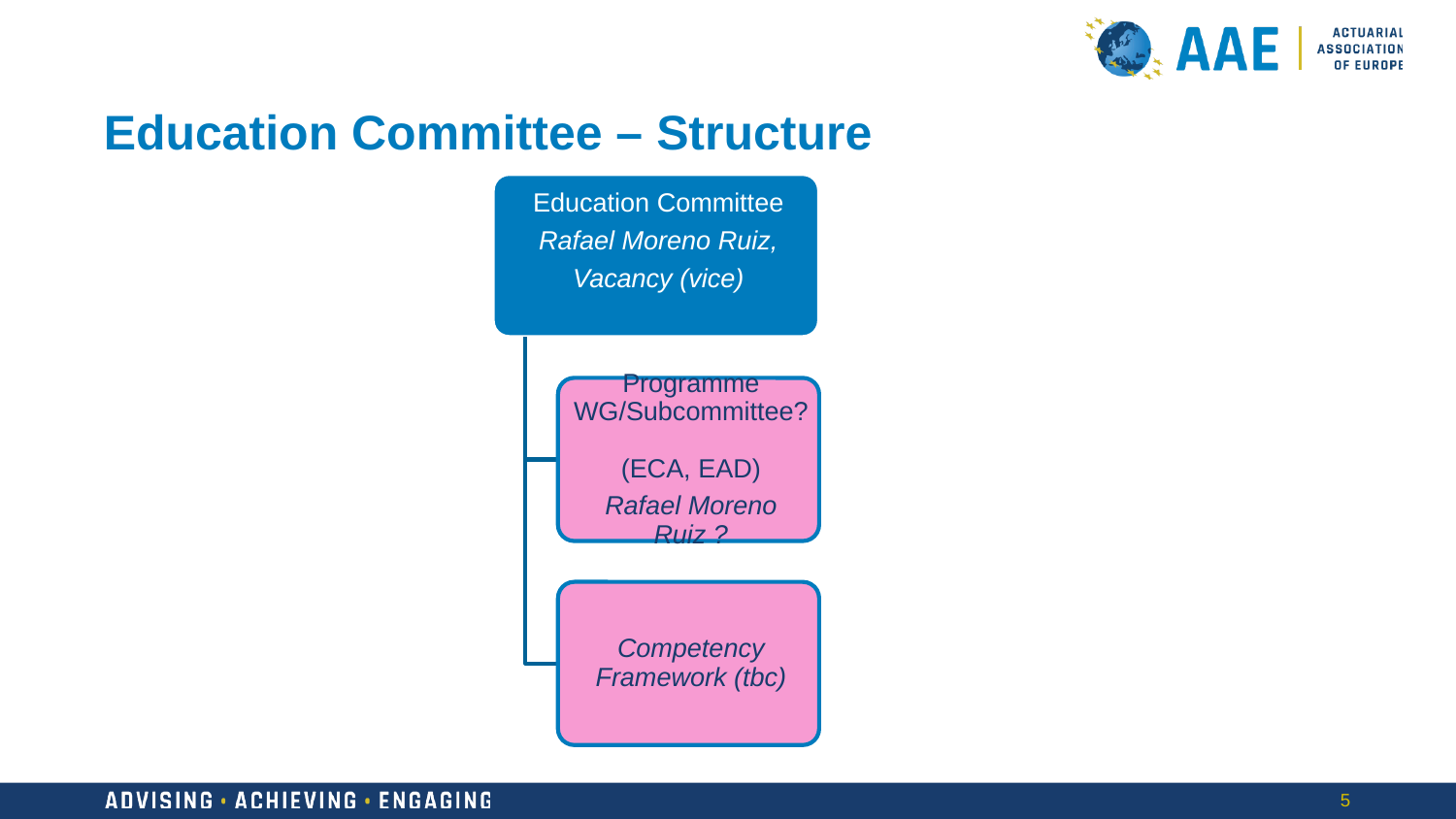

# Education Committee – Structure
Education Committee
Rafael Moreno Ruiz,
Vacancy (vice)
Programme WG/Subcommittee?
(ECA, EAD)
Rafael Moreno Ruiz ?
Competency Framework (tbc)

5